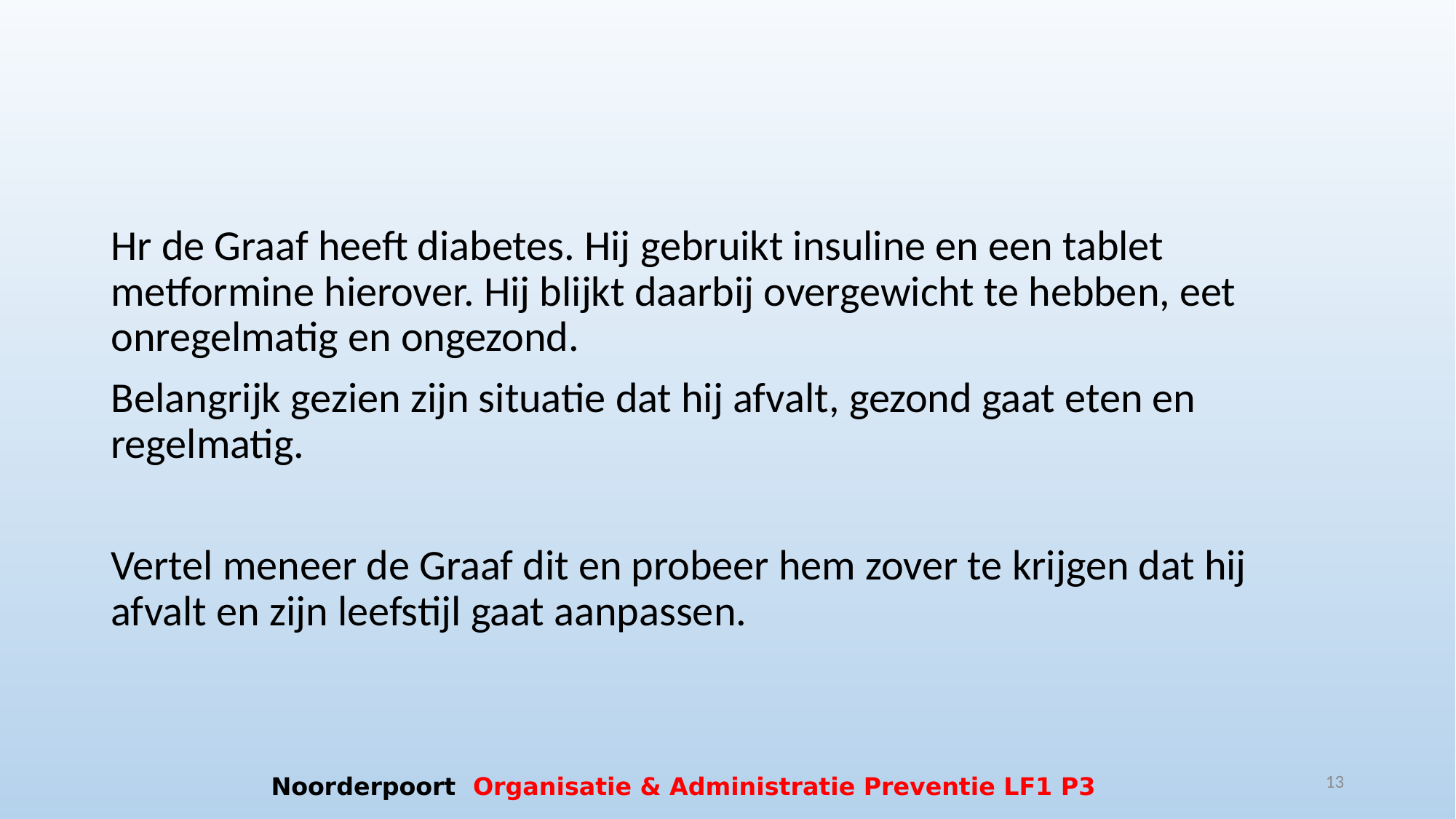

#
Hr de Graaf heeft diabetes. Hij gebruikt insuline en een tablet metformine hierover. Hij blijkt daarbij overgewicht te hebben, eet onregelmatig en ongezond.
Belangrijk gezien zijn situatie dat hij afvalt, gezond gaat eten en regelmatig.

Vertel meneer de Graaf dit en probeer hem zover te krijgen dat hij afvalt en zijn leefstijl gaat aanpassen.

13
Noorderpoort  Organisatie & Administratie Preventie LF1 P3